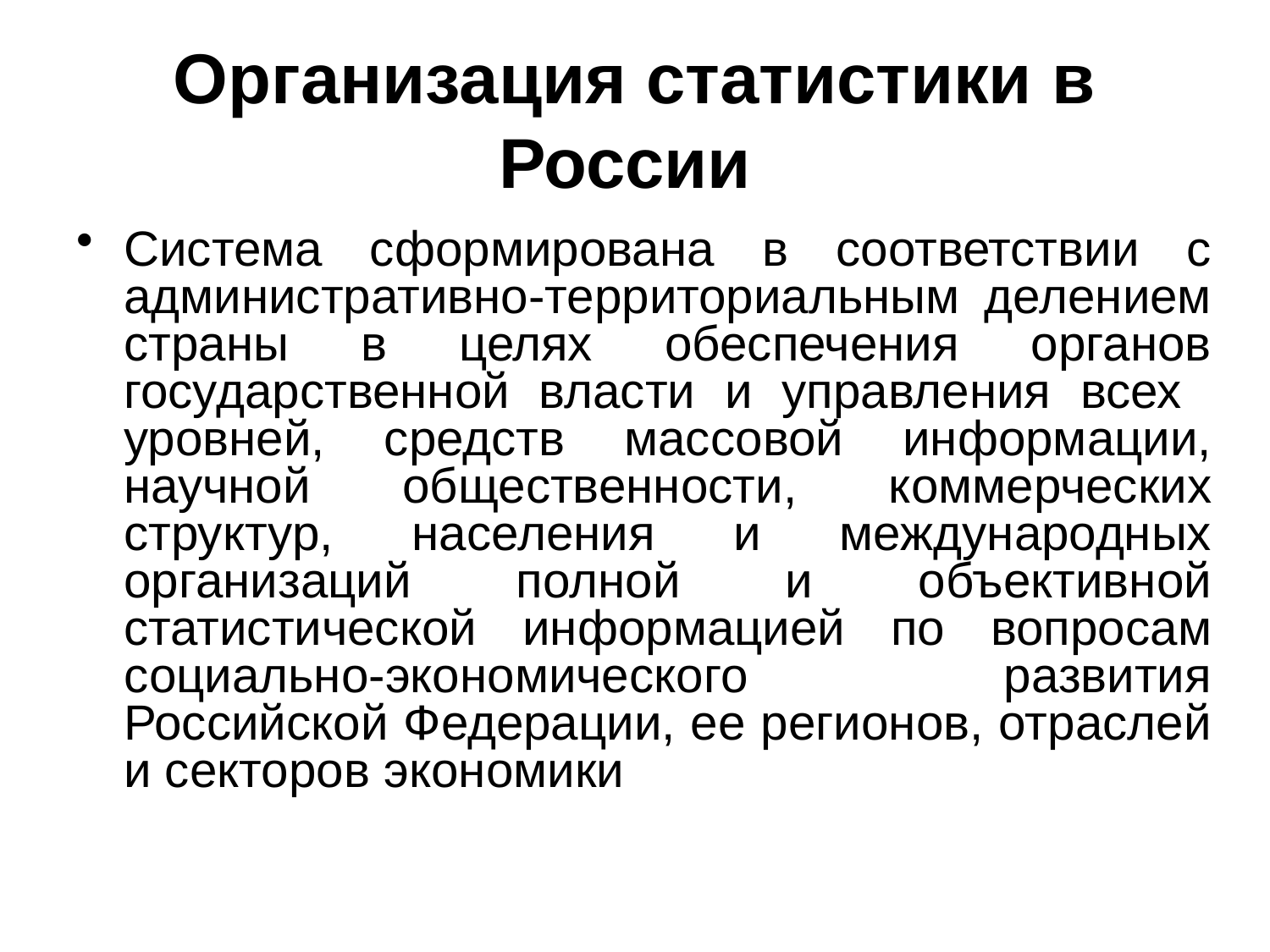

# Организация статистики в России
Система сформирована в соответствии с административно-территориальным делением страны в целях обеспечения органов государственной власти и управления всех  уровней, средств массовой информации, научной общественности, коммерческих структур, населения и международных организаций полной и объективной статистической информацией по вопросам социально-экономического развития Российской Федерации, ее регионов, отраслей и секторов экономики